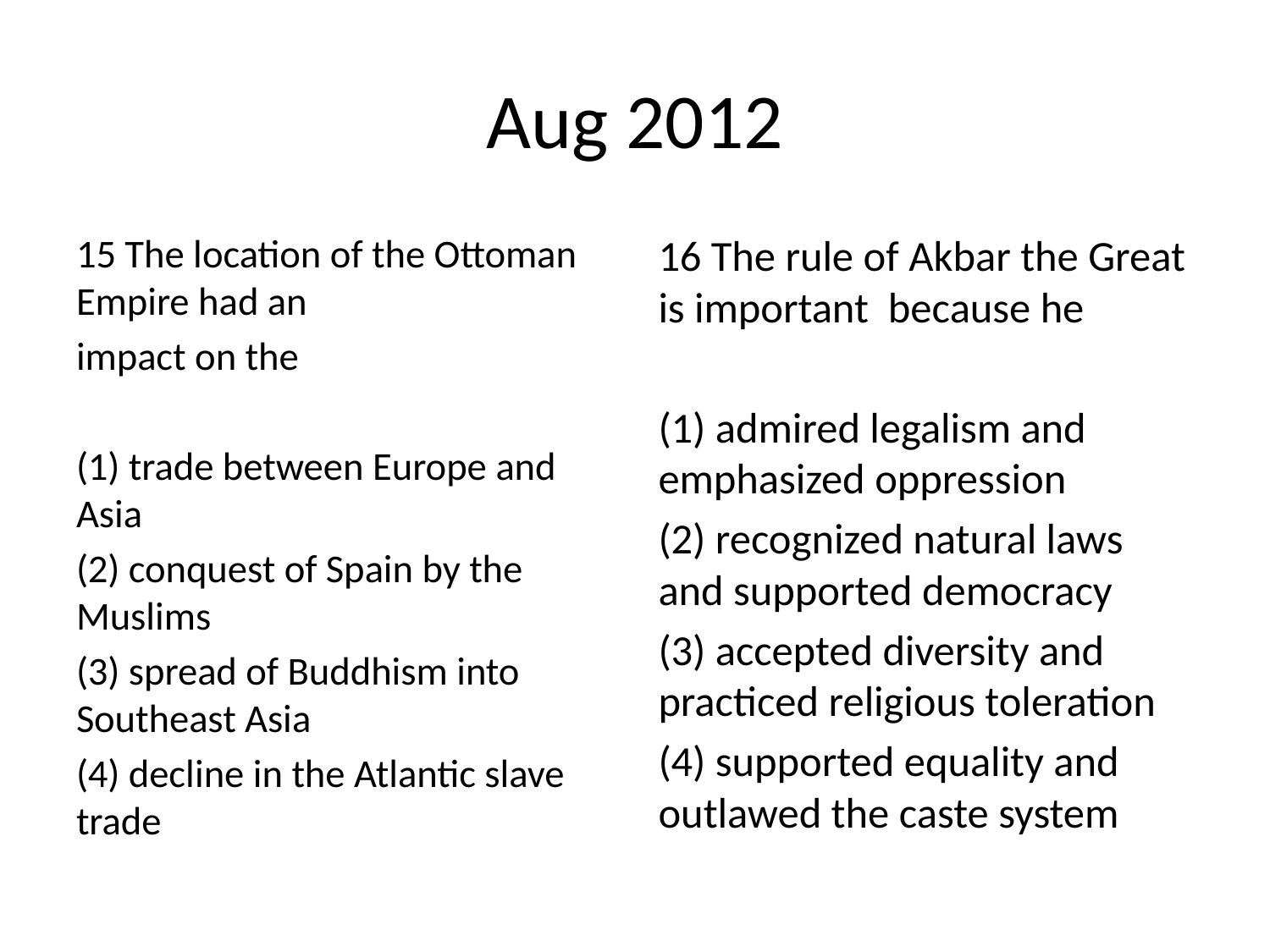

# Aug 2012
15 The location of the Ottoman Empire had an
impact on the

(1) trade between Europe and Asia
(2) conquest of Spain by the Muslims
(3) spread of Buddhism into Southeast Asia
(4) decline in the Atlantic slave trade
16 The rule of Akbar the Great is important  because he

(1) admired legalism and emphasized oppression
(2) recognized natural laws and supported democracy
(3) accepted diversity and practiced religious toleration
(4) supported equality and outlawed the caste system